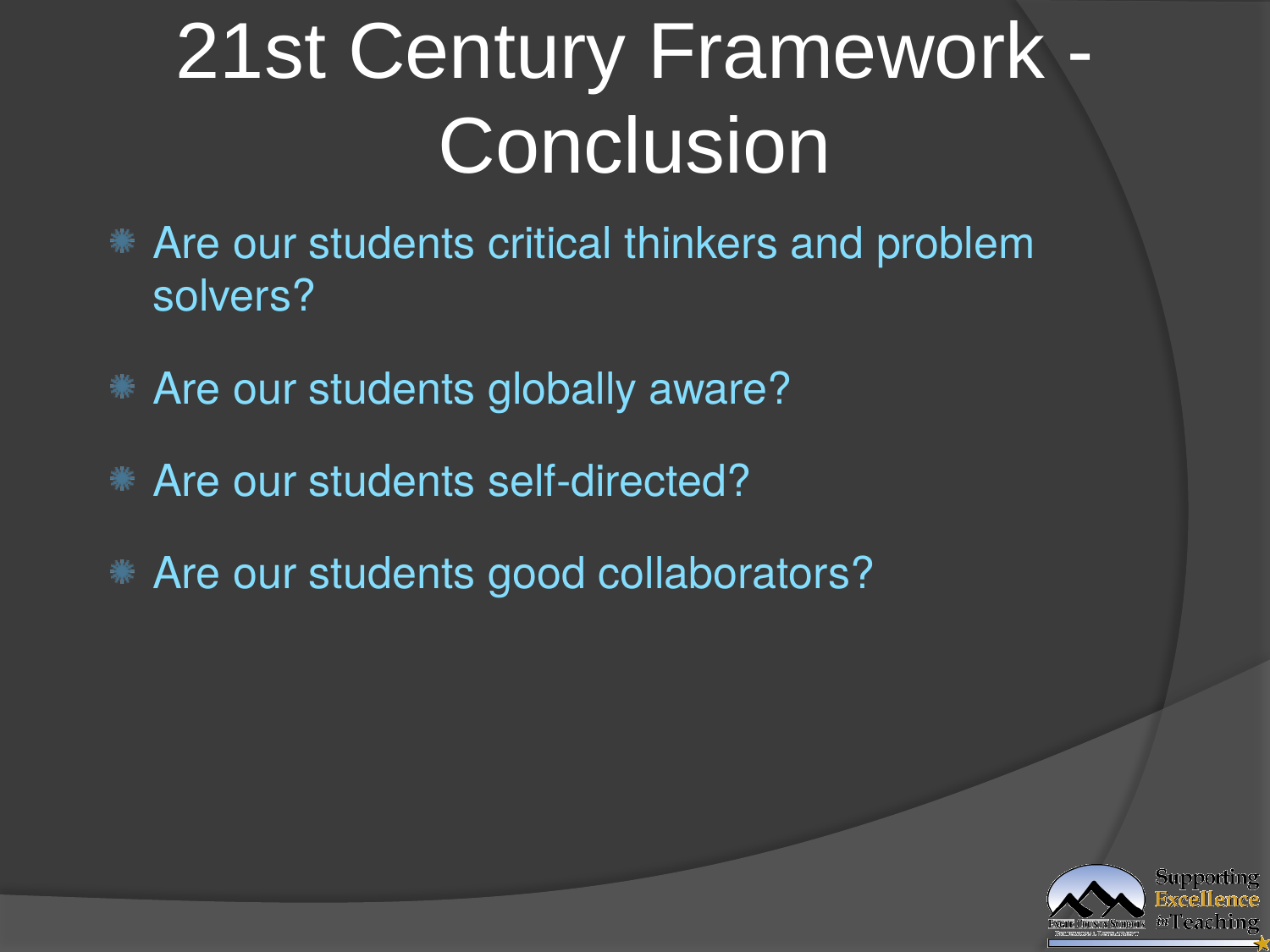

# 21st Century Framework - Conclusion
Are our students critical thinkers and problem solvers?
Are our students globally aware?
Are our students self-directed?
Are our students good collaborators?